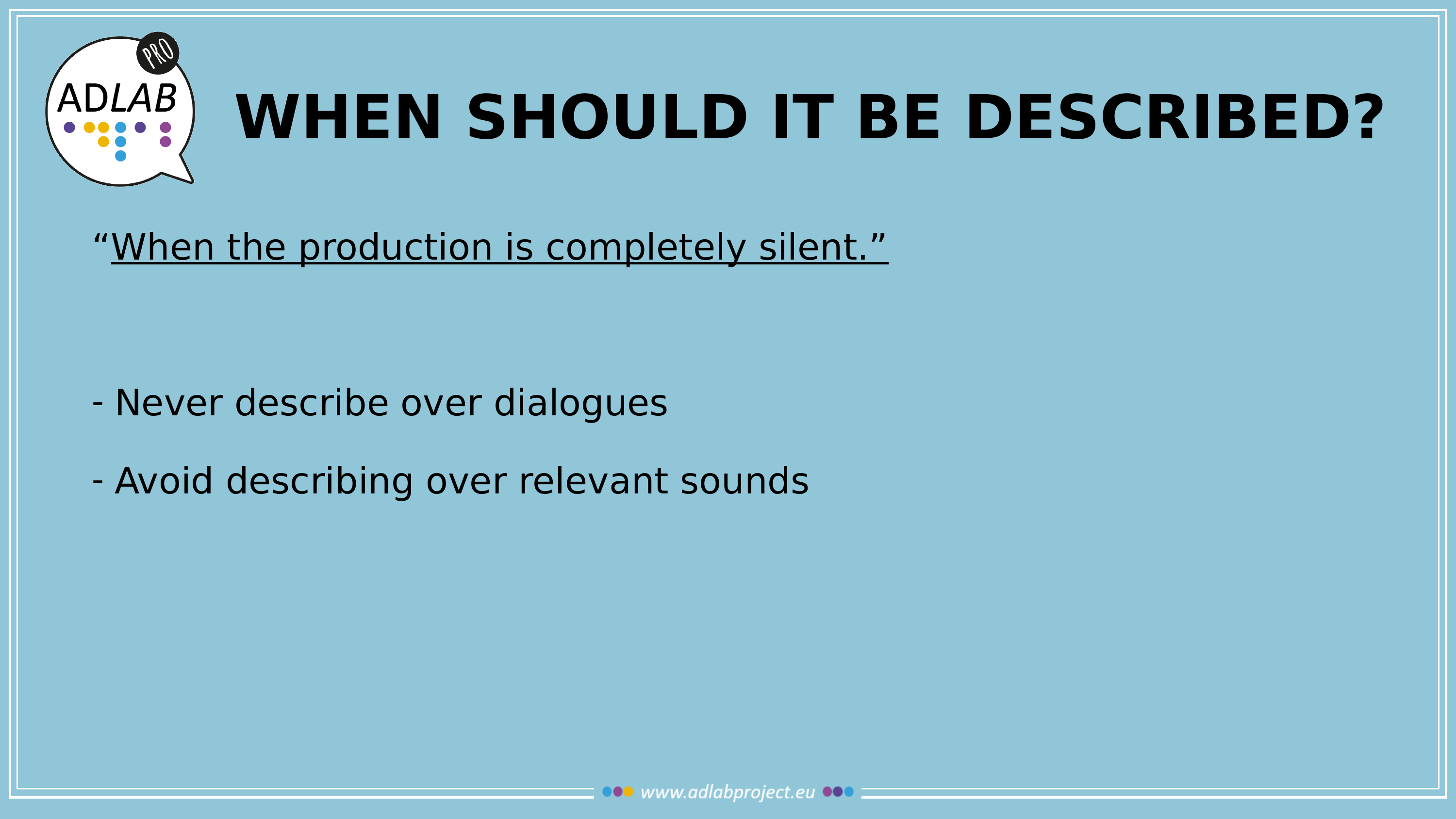

# WHEN SHOULD IT BE DESCRIBED?
“When the production is completely silent.”

Never describe over dialogues
Avoid describing over relevant sounds